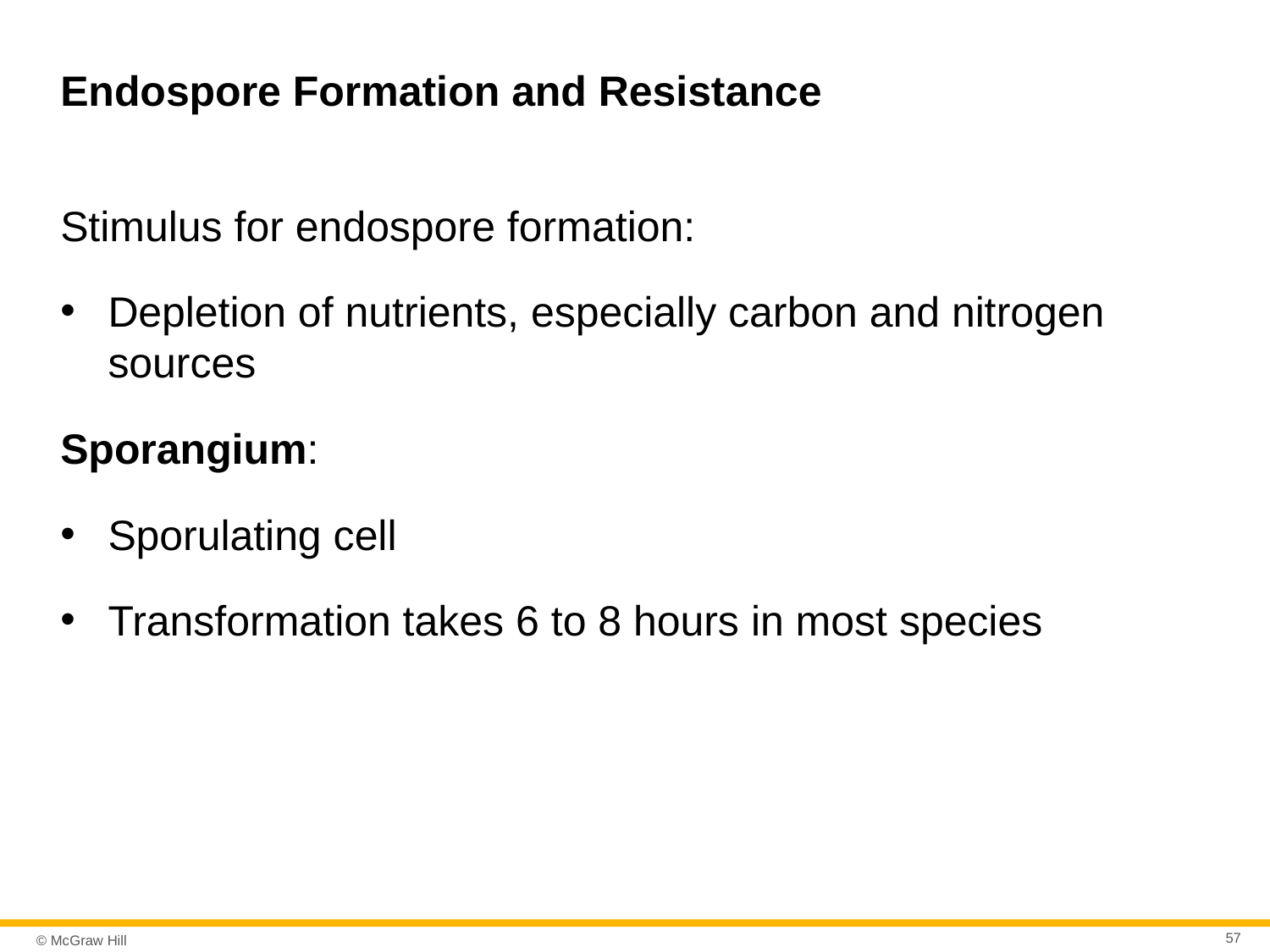

# Endospore Formation and Resistance
Stimulus for endospore formation:
Depletion of nutrients, especially carbon and nitrogen sources
Sporangium:
Sporulating cell
Transformation takes 6 to 8 hours in most species